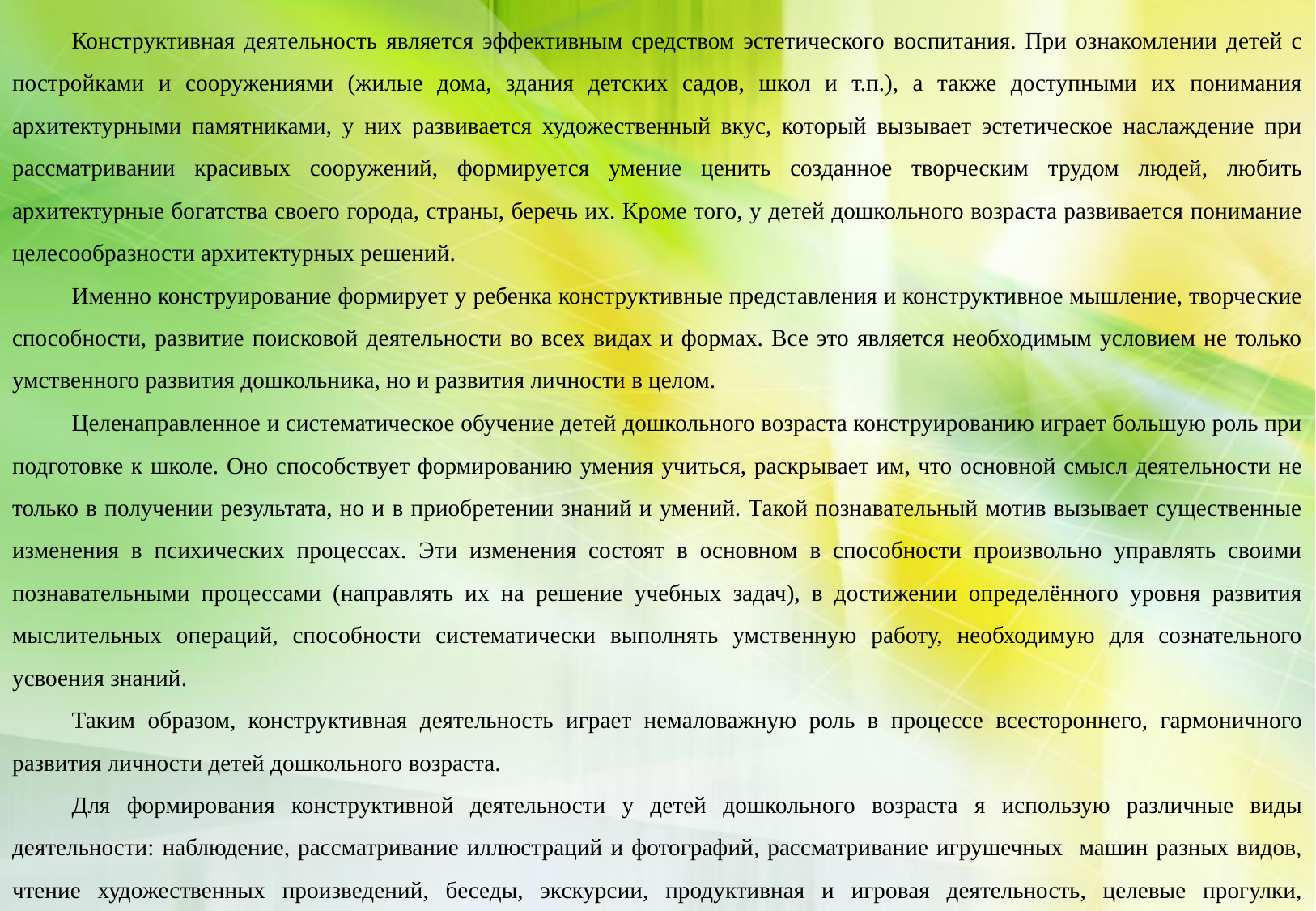

Конструктивная деятельность является эффективным средством эстетического воспитания. При ознакомлении детей с постройками и сооружениями (жилые дома, здания детских садов, школ и т.п.), а также доступными их понимания архитектурными памятниками, у них развивается художественный вкус, который вызывает эстетическое наслаждение при рассматривании красивых сооружений, формируется умение ценить созданное творческим трудом людей, любить архитектурные богатства своего города, страны, беречь их. Кроме того, у детей дошкольного возраста развивается понимание целесообразности архитектурных решений.
Именно конструирование формирует у ребенка конструктивные представления и конструктивное мышление, творческие способности, развитие поисковой деятельности во всех видах и формах. Все это является необходимым условием не только умственного развития дошкольника, но и развития личности в целом.
Целенаправленное и систематическое обучение детей дошкольного возраста конструированию играет большую роль при подготовке к школе. Оно способствует формированию умения учиться, раскрывает им, что основной смысл деятельности не только в получении результата, но и в приобретении знаний и умений. Такой познавательный мотив вызывает существенные изменения в психических процессах. Эти изменения состоят в основном в способности произвольно управлять своими познавательными процессами (направлять их на решение учебных задач), в достижении определённого уровня развития мыслительных операций, способности систематически выполнять умственную работу, необходимую для сознательного усвоения знаний.
Таким образом, конструктивная деятельность играет немаловажную роль в процессе всестороннего, гармоничного развития личности детей дошкольного возраста.
Для формирования конструктивной деятельности у детей дошкольного возраста я использую различные виды деятельности: наблюдение, рассматривание иллюстраций и фотографий, рассматривание игрушечных  машин разных видов, чтение художественных произведений, беседы, экскурсии, продуктивная и игровая деятельность, целевые прогулки, непосредственно -  образовательная деятельность, индивидуальная и совместная работа с детьми и родителями.